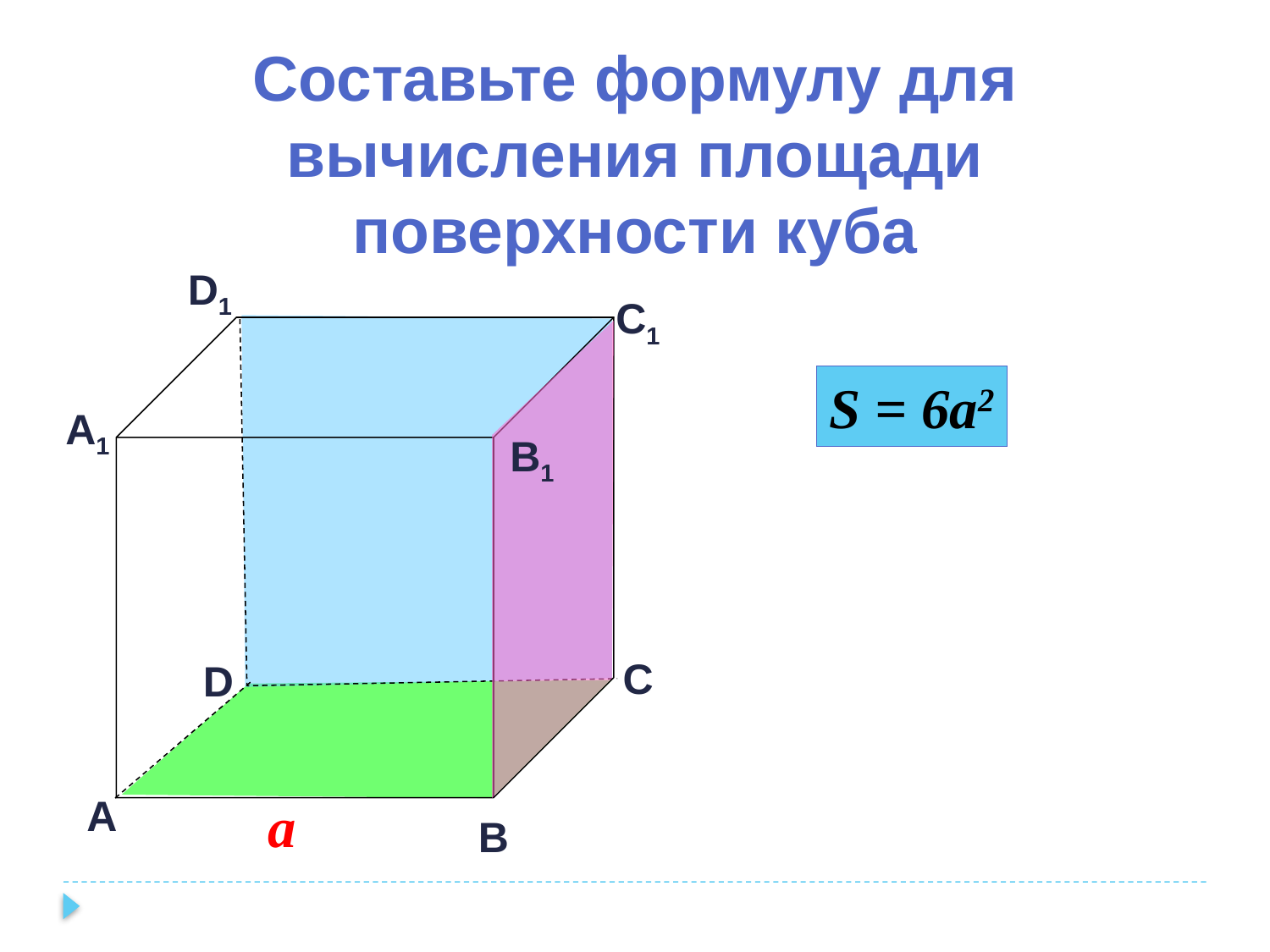

Составьте формулу для вычисления площади поверхности куба
D1
С1

А1
В1
D

А
С
а
В
S = 6a2